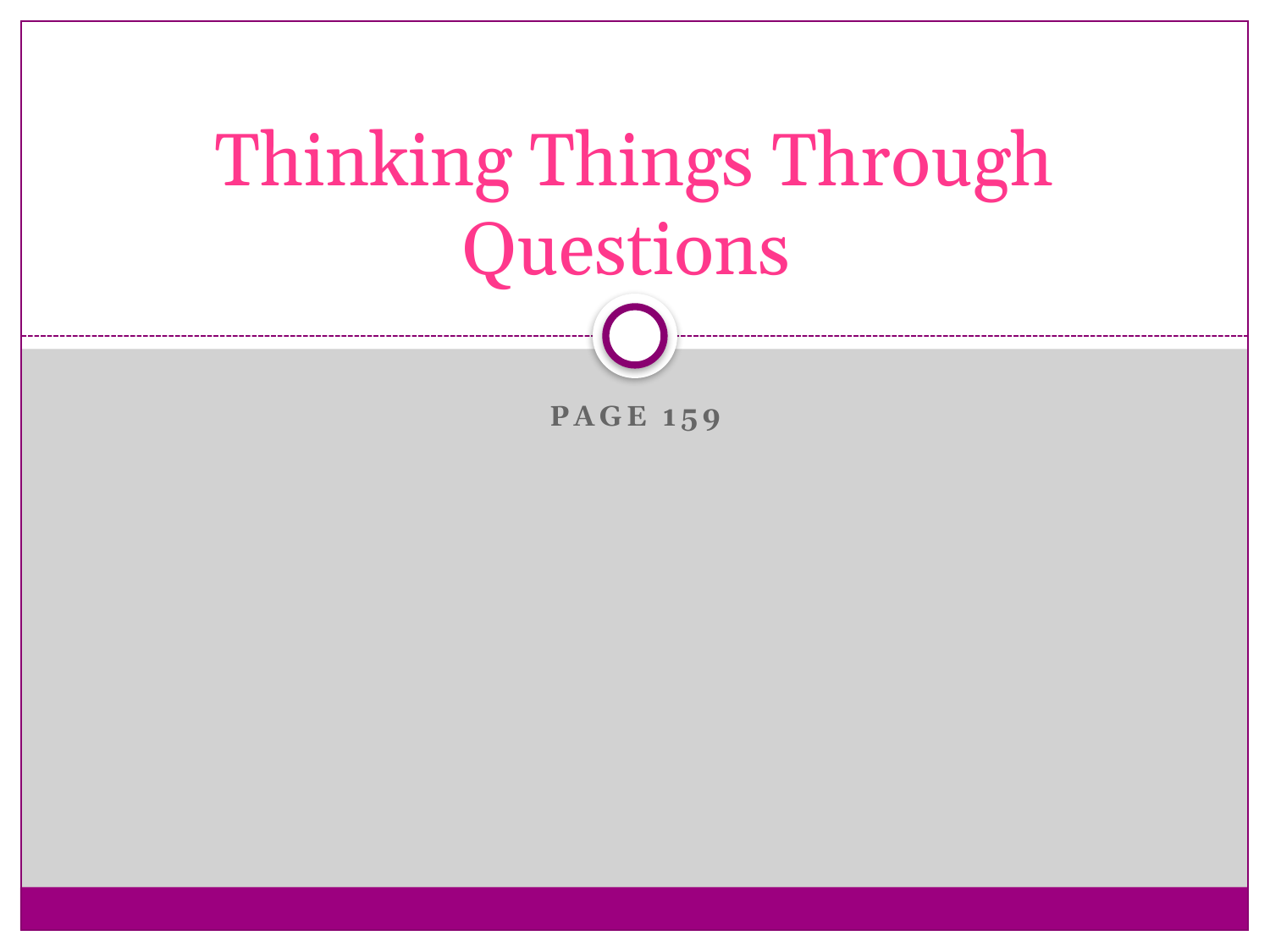

# Thinking Things Through Questions
Page 159